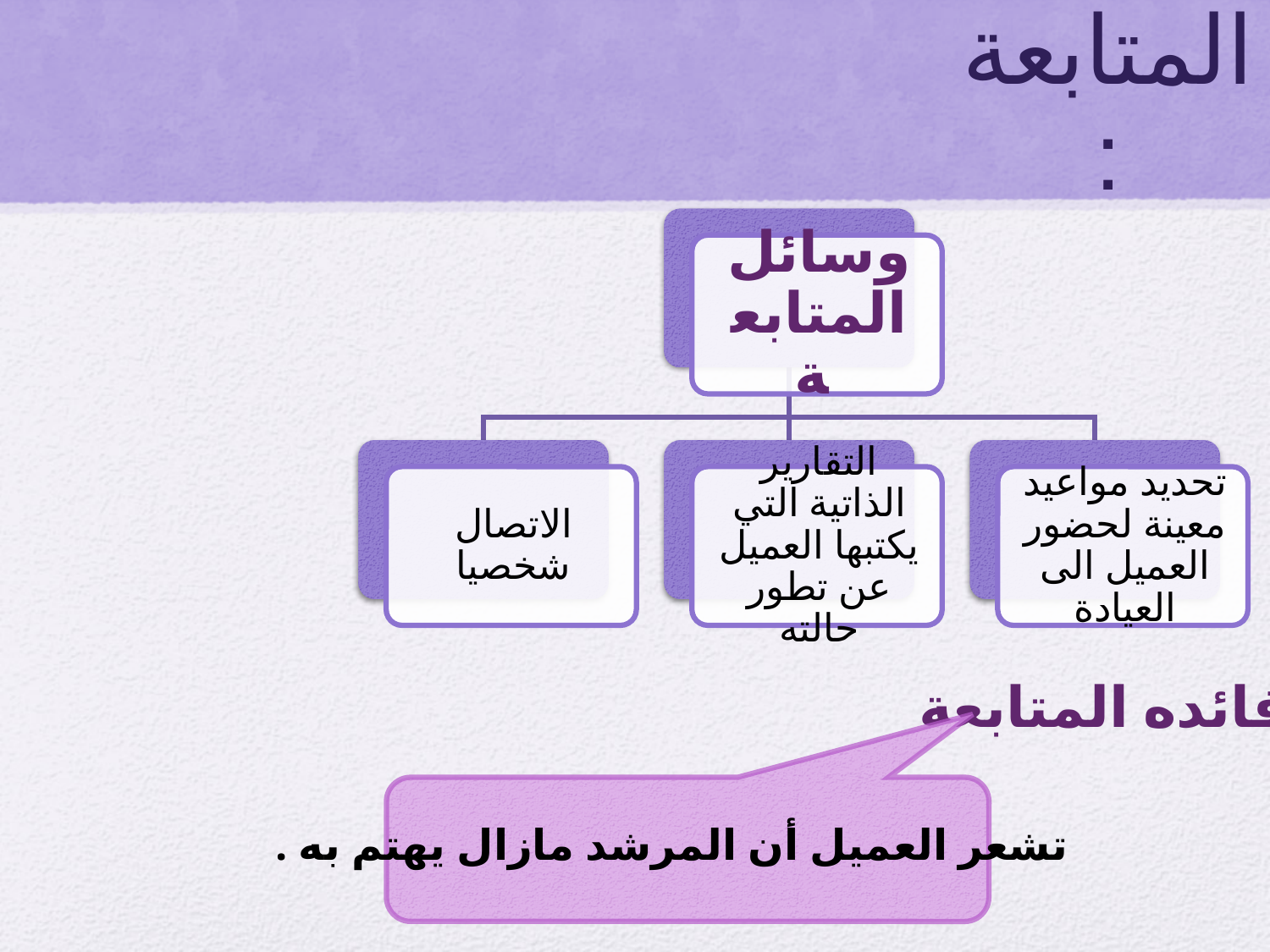

# المتابعة :
وسائل المتابعة
الاتصال شخصيا
التقارير الذاتية التي يكتبها العميل عن تطور حالته
تحديد مواعيد معينة لحضور العميل الى العيادة
فائده المتابعة

تشعر العميل أن المرشد مازال يهتم به .